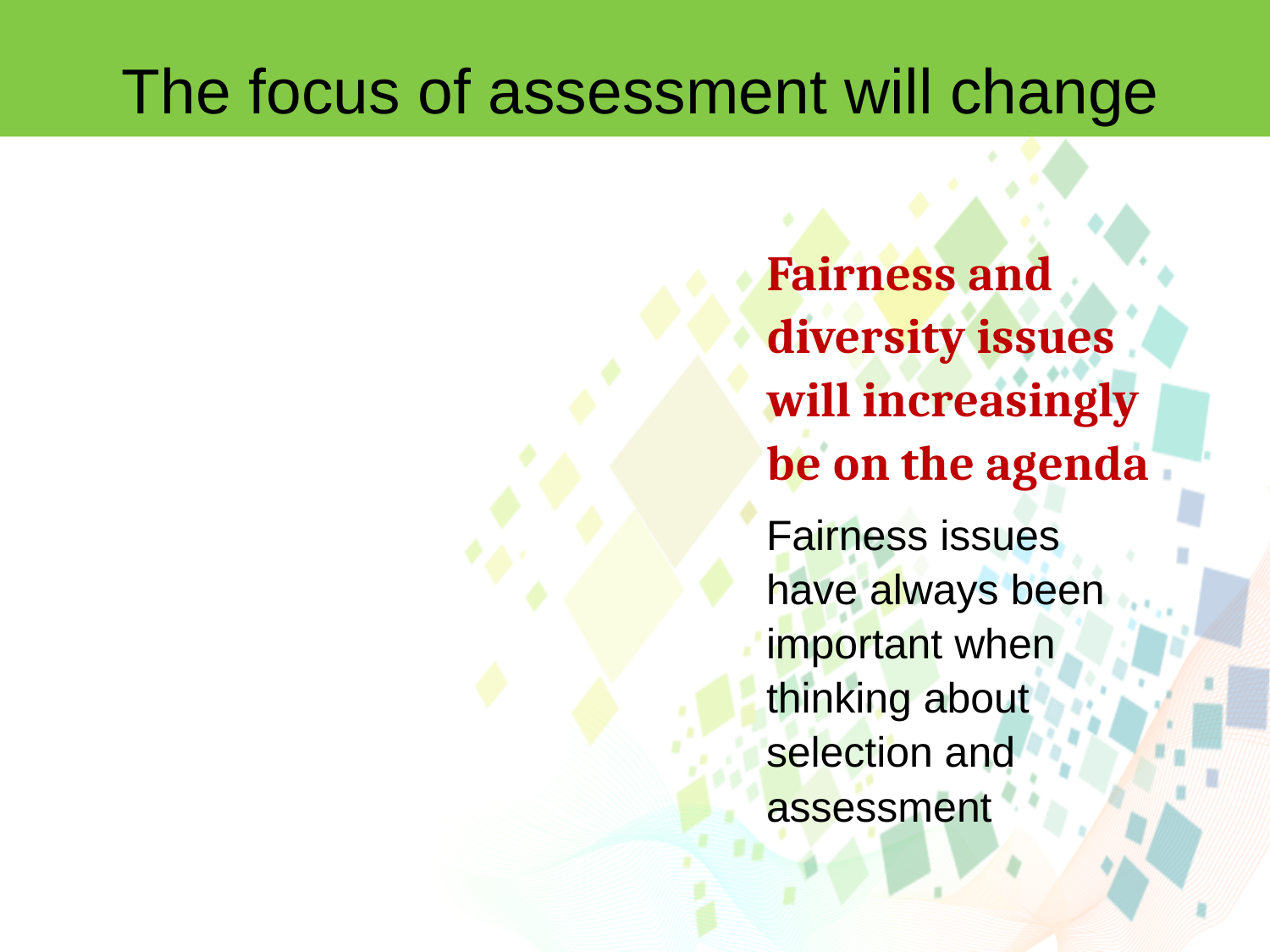

The focus of assessment will change
Fairness and diversity issues will increasingly be on the agenda
Fairness issues have always been important when thinking about selection and assessment